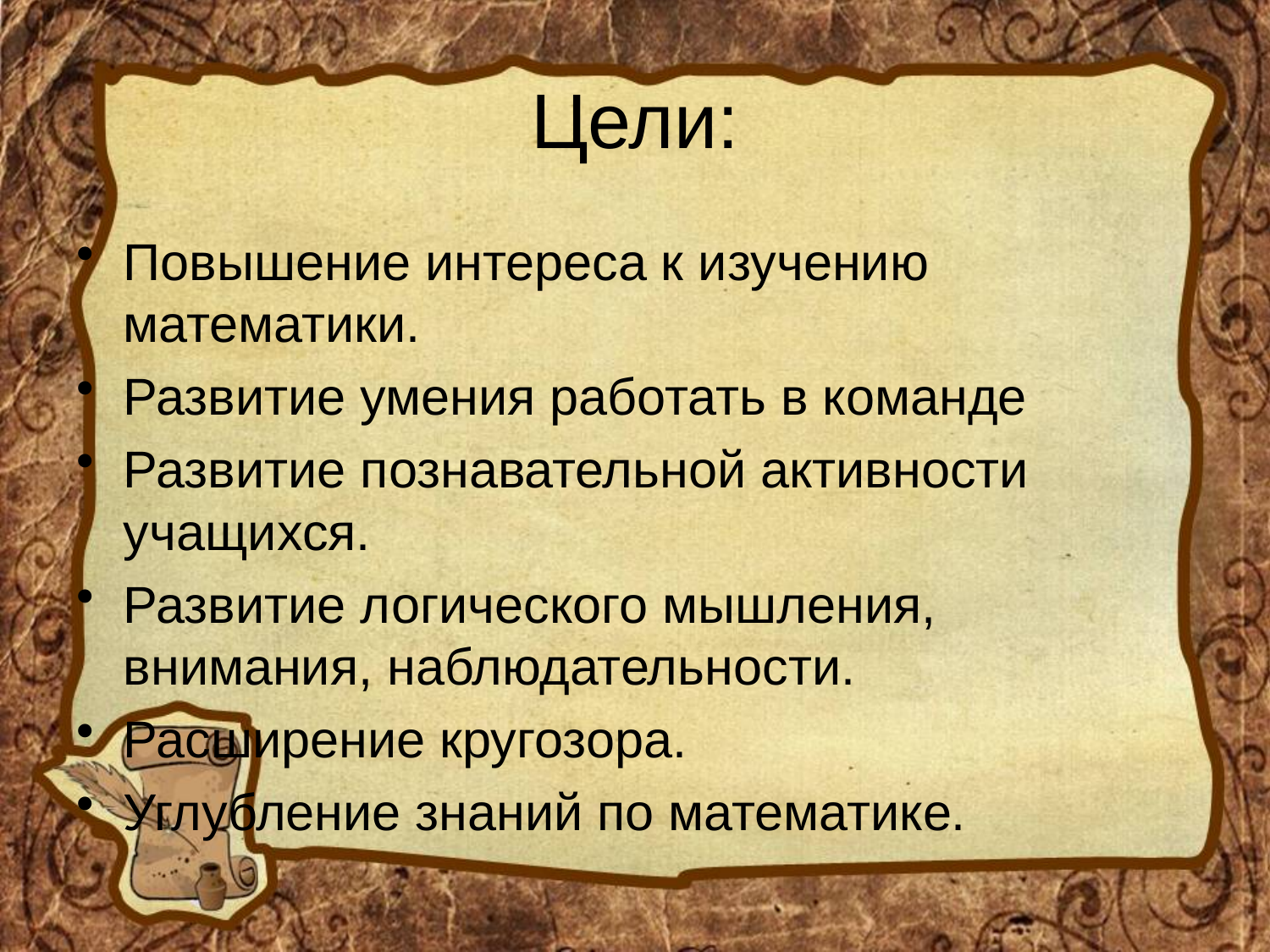

# Цели:
Повышение интереса к изучению математики.
Развитие умения работать в команде
Развитие познавательной активности учащихся.
Развитие логического мышления, внимания, наблюдательности.
Расширение кругозора.
Углубление знаний по математике.